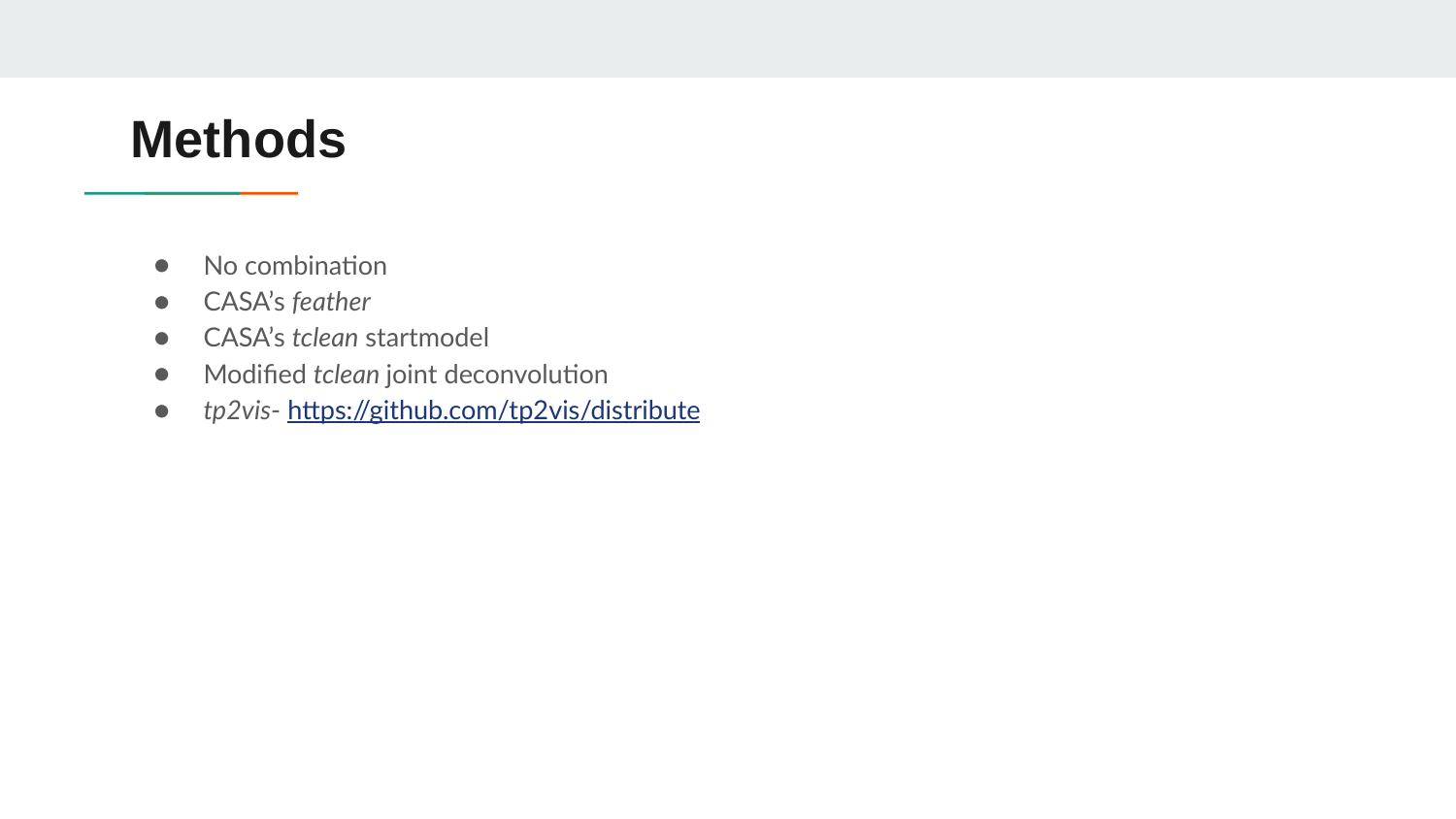

# Methods
No combination
CASA’s feather
CASA’s tclean startmodel
Modified tclean joint deconvolution
tp2vis- https://github.com/tp2vis/distribute